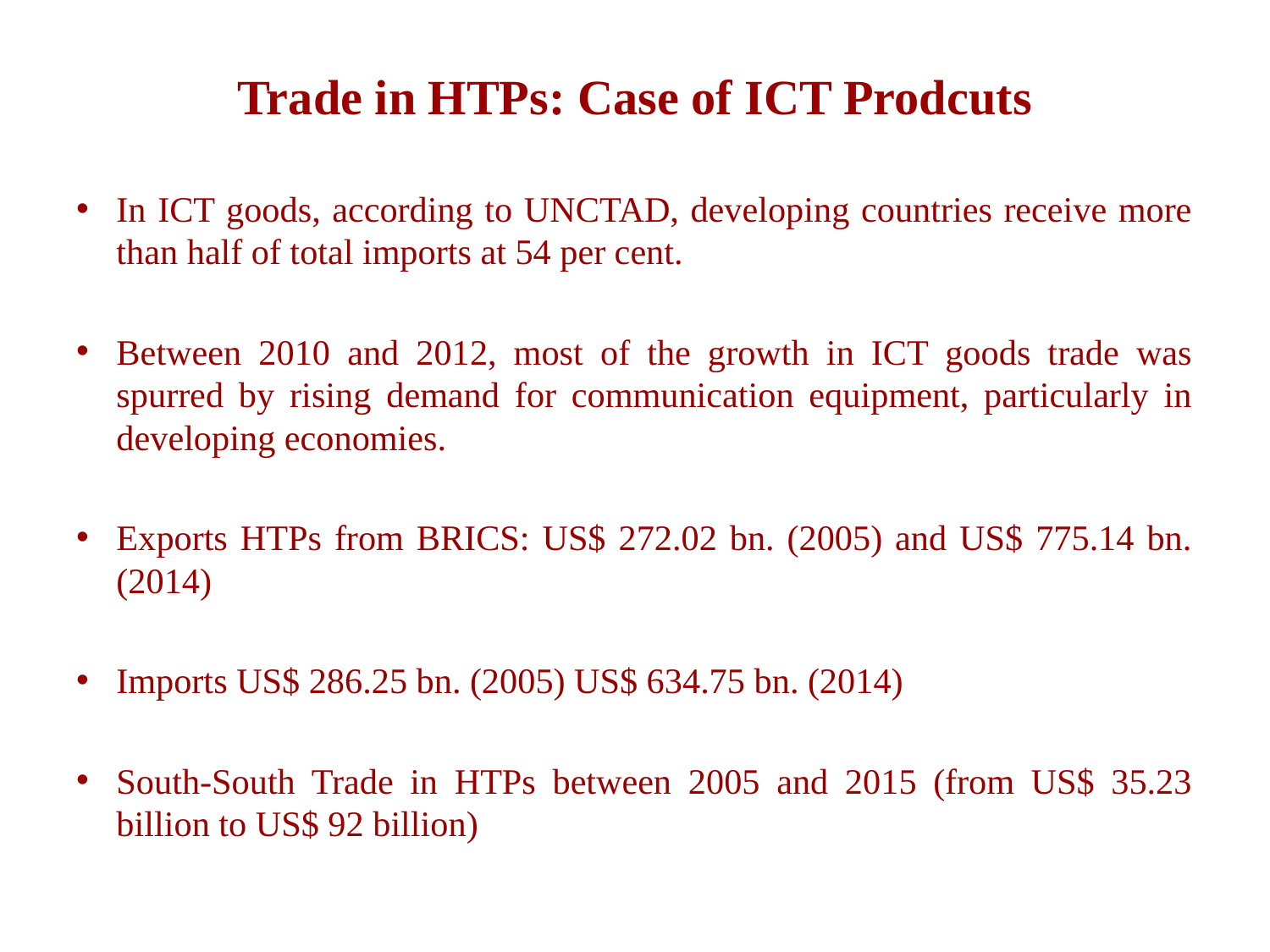

# Trade in HTPs: Case of ICT Prodcuts
In ICT goods, according to UNCTAD, developing countries receive more than half of total imports at 54 per cent.

Between 2010 and 2012, most of the growth in ICT goods trade was spurred by rising demand for communication equipment, particularly in developing economies.

Exports HTPs from BRICS: US$ 272.02 bn. (2005) and US$ 775.14 bn. (2014)

Imports US$ 286.25 bn. (2005) US$ 634.75 bn. (2014)

South-South Trade in HTPs between 2005 and 2015 (from US$ 35.23 billion to US$ 92 billion)